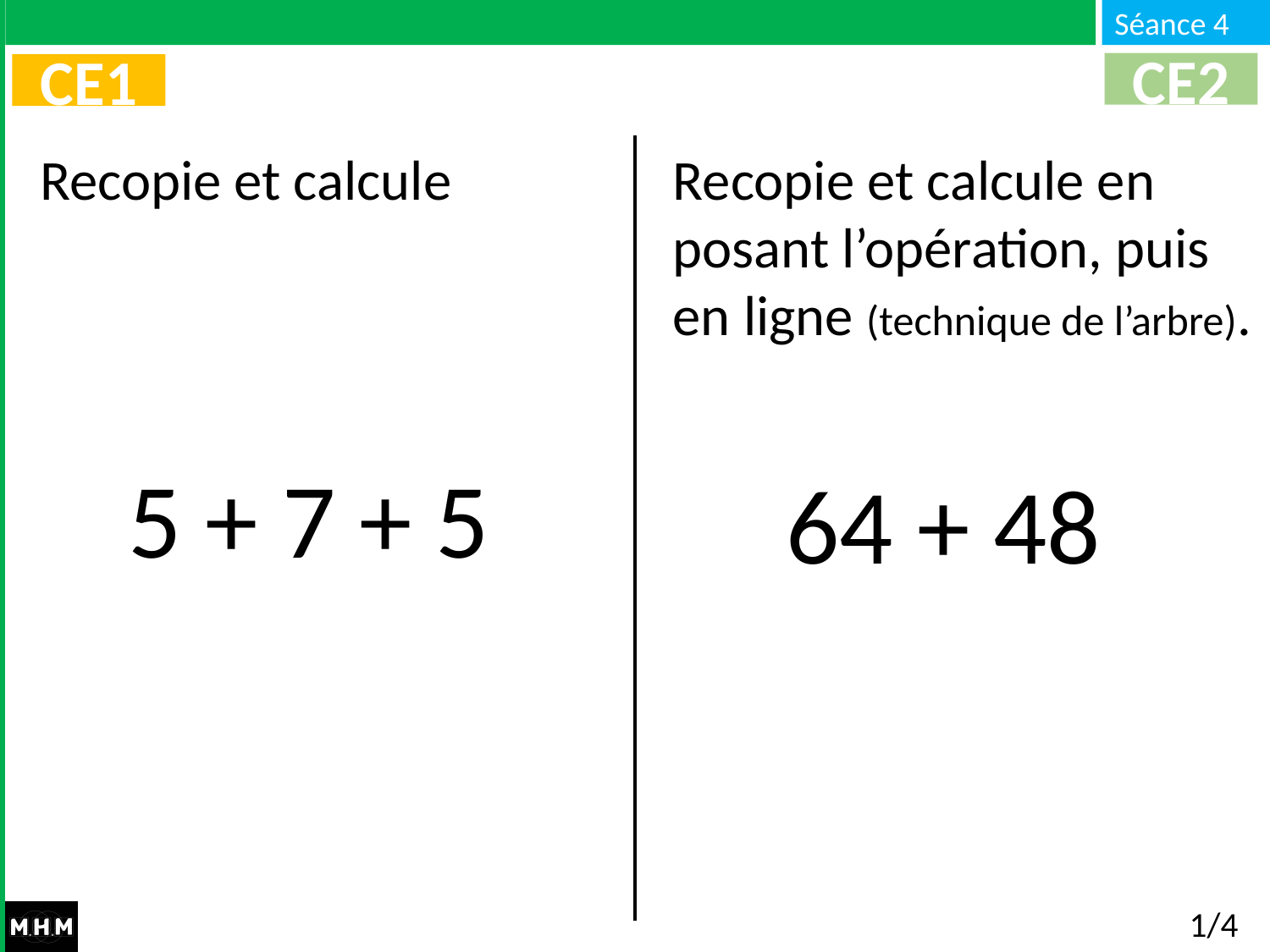

CE2
CE1
Recopie et calcule
Recopie et calcule en posant l’opération, puis en ligne (technique de l’arbre).
5 + 7 + 5
64 + 48
1/4